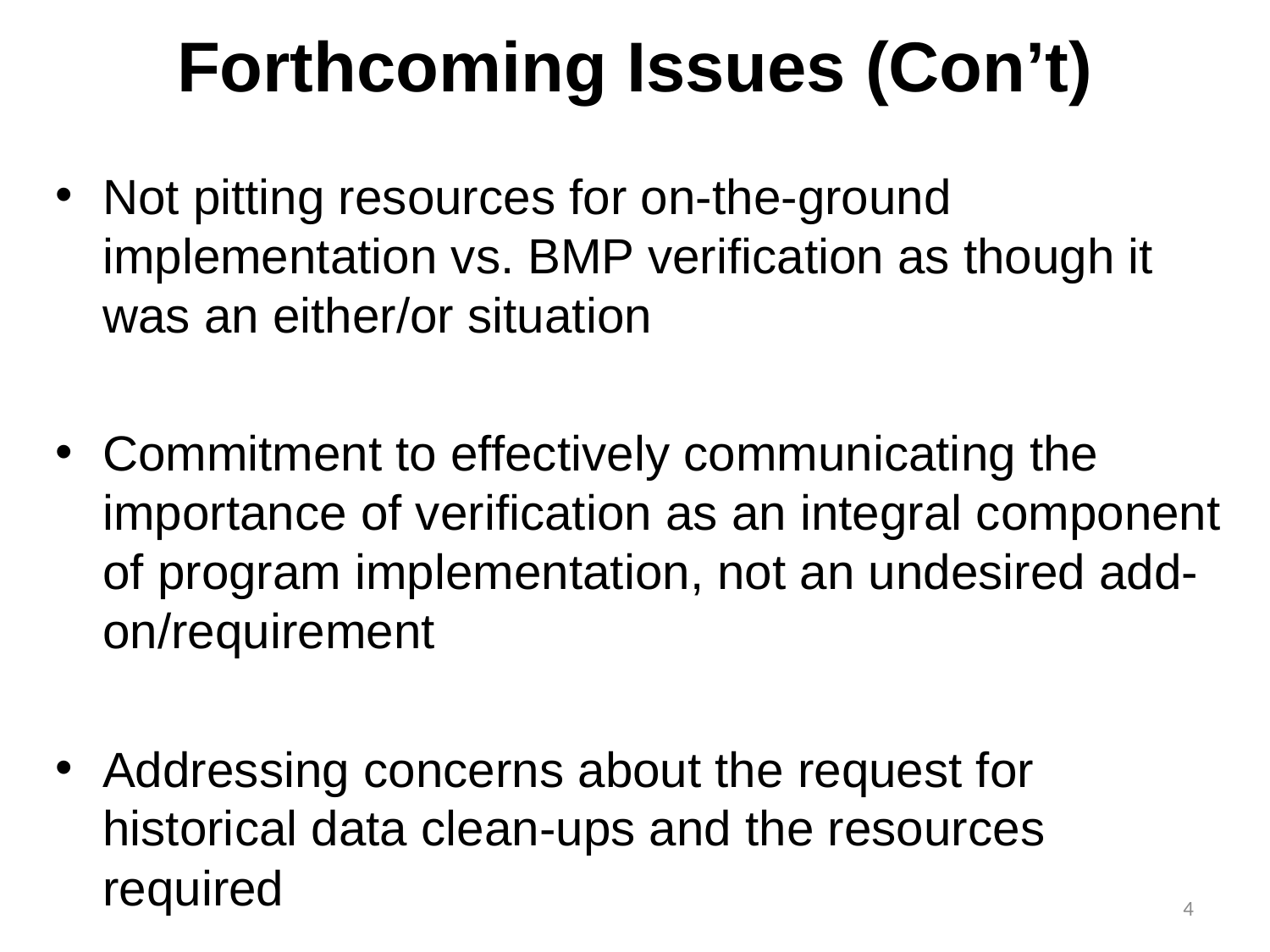

# Forthcoming Issues (Con’t)
Not pitting resources for on-the-ground implementation vs. BMP verification as though it was an either/or situation

Commitment to effectively communicating the importance of verification as an integral component of program implementation, not an undesired add-on/requirement

Addressing concerns about the request for historical data clean-ups and the resources required
4